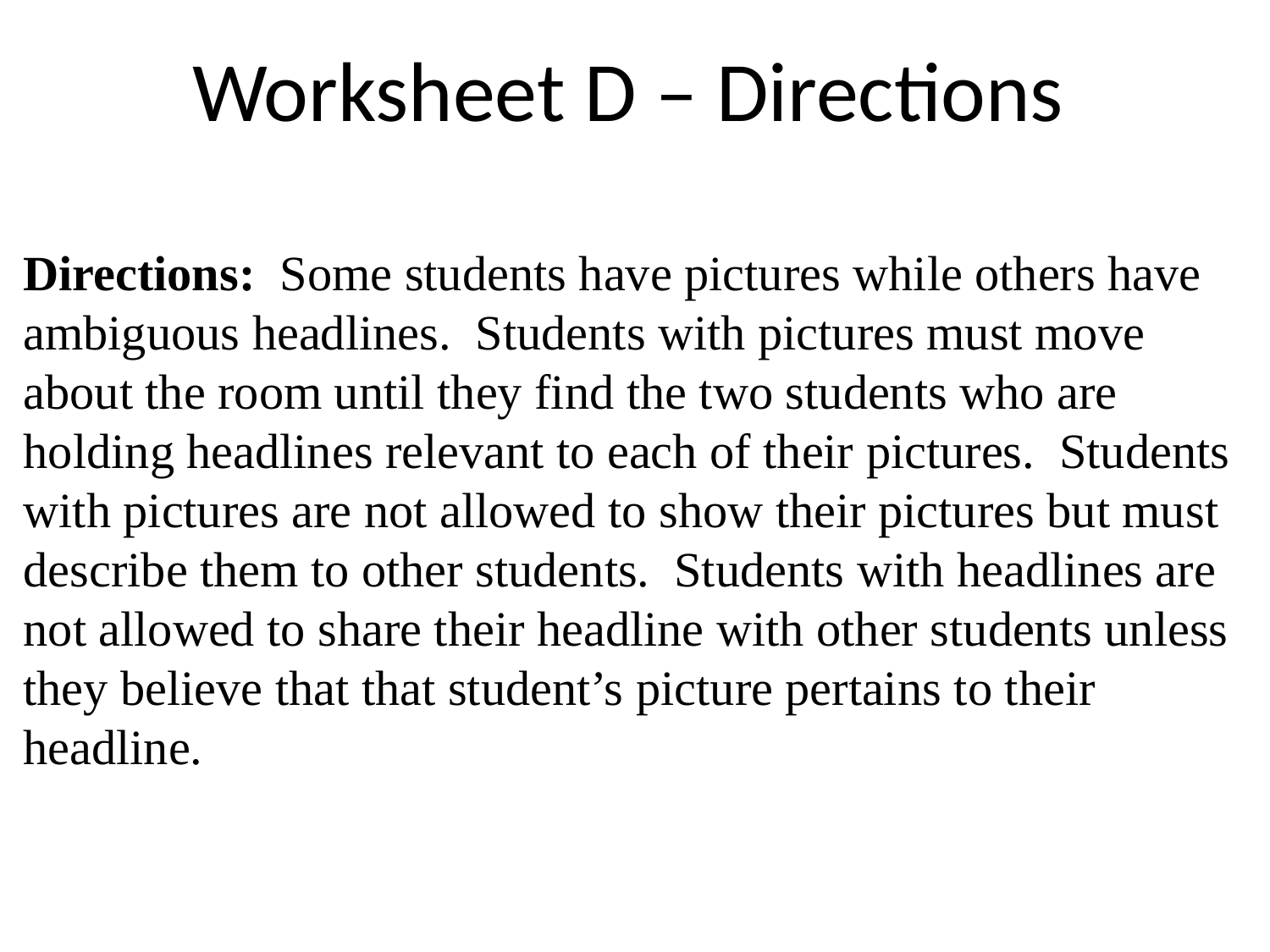

Worksheet D – Directions
Directions:  Some students have pictures while others have ambiguous headlines.  Students with pictures must move about the room until they find the two students who are holding headlines relevant to each of their pictures.  Students with pictures are not allowed to show their pictures but must describe them to other students.  Students with headlines are not allowed to share their headline with other students unless they believe that that student’s picture pertains to their headline.